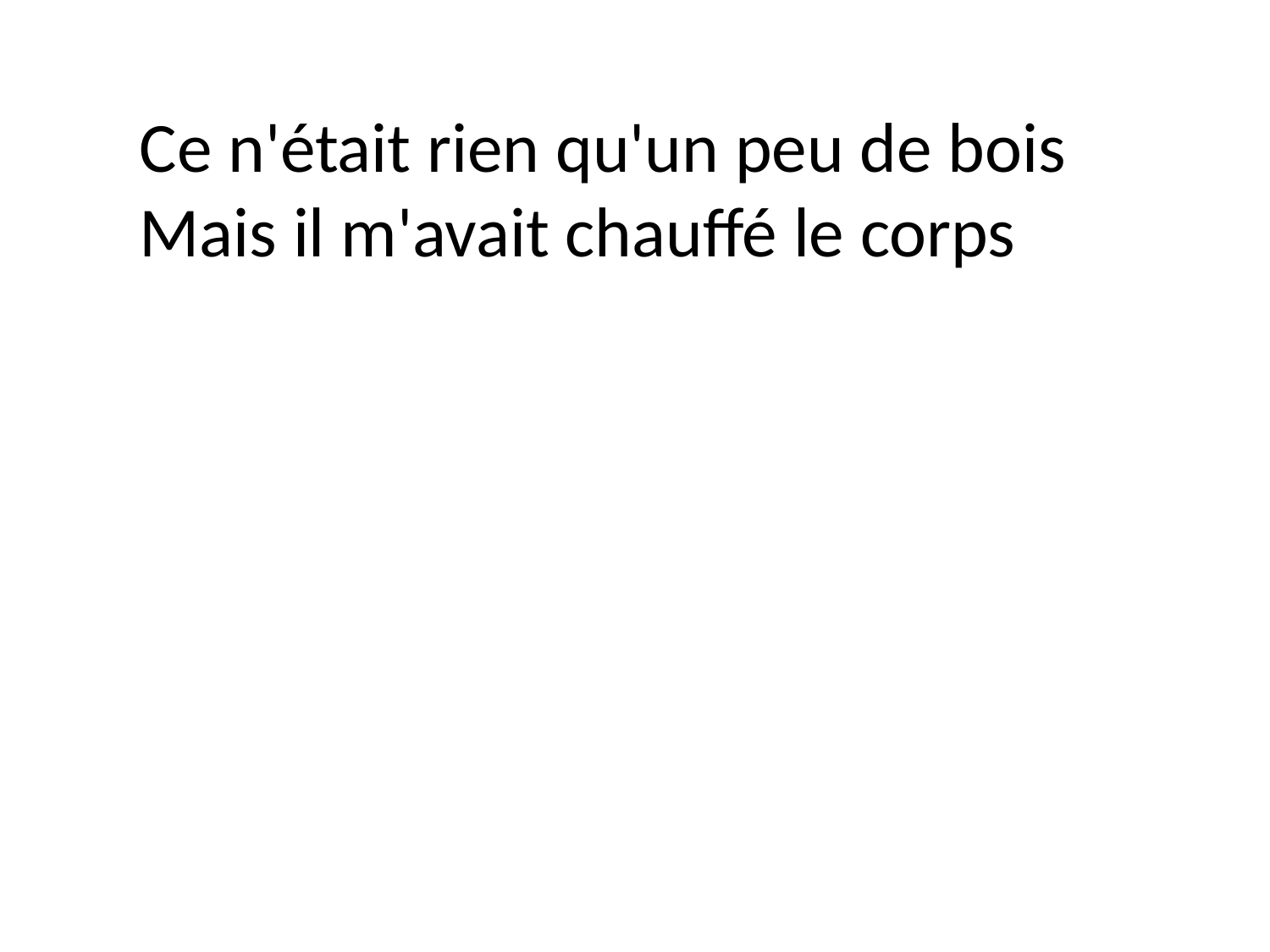

Ce n'était rien qu'un peu de bois
Mais il m'avait chauffé le corps